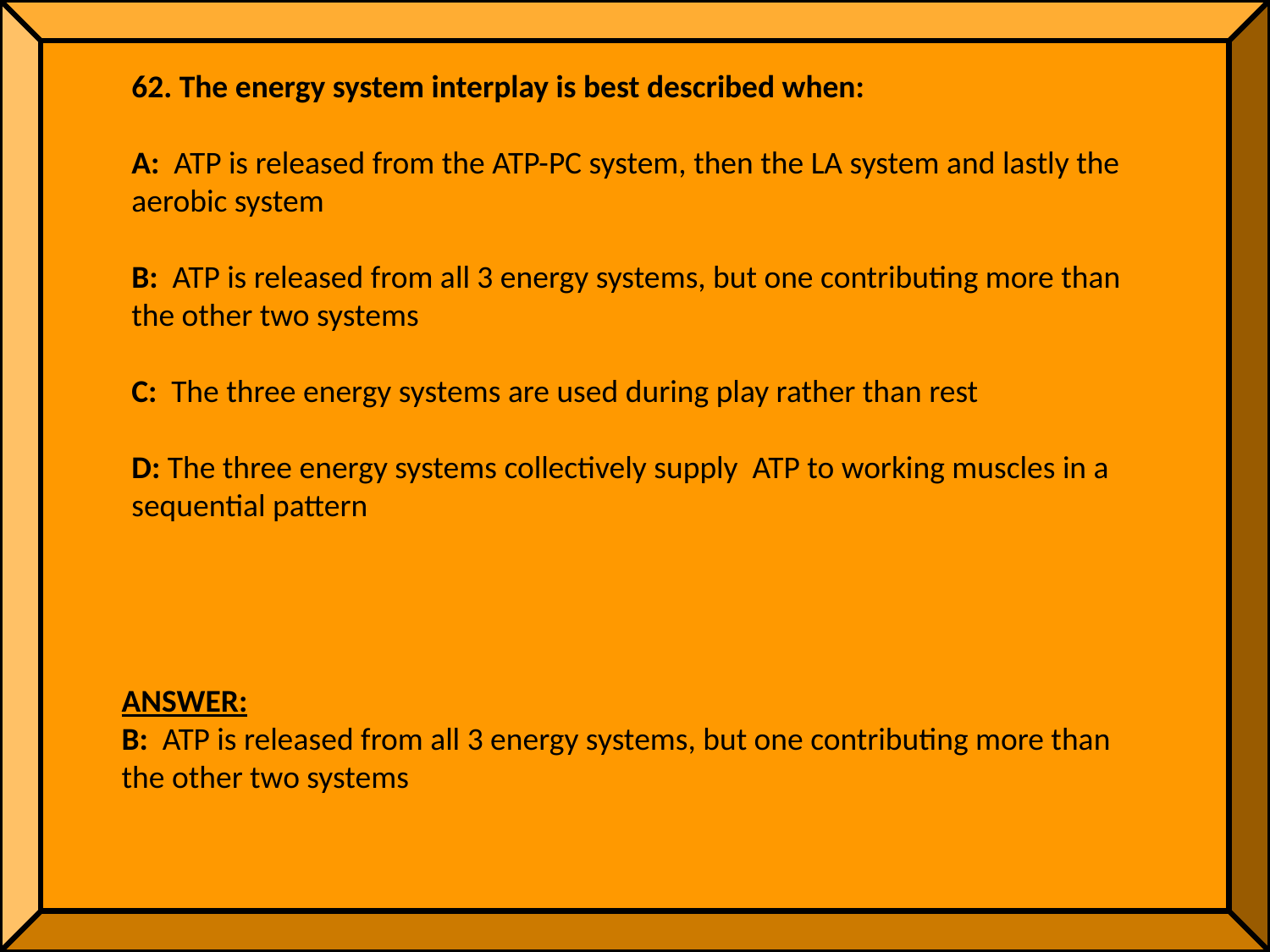

62. The energy system interplay is best described when:

A:  ATP is released from the ATP-PC system, then the LA system and lastly the aerobic system

B:  ATP is released from all 3 energy systems, but one contributing more than the other two systems

C:  The three energy systems are used during play rather than rest

D: The three energy systems collectively supply  ATP to working muscles in a sequential pattern

ANSWER:
B:  ATP is released from all 3 energy systems, but one contributing more than the other two systems